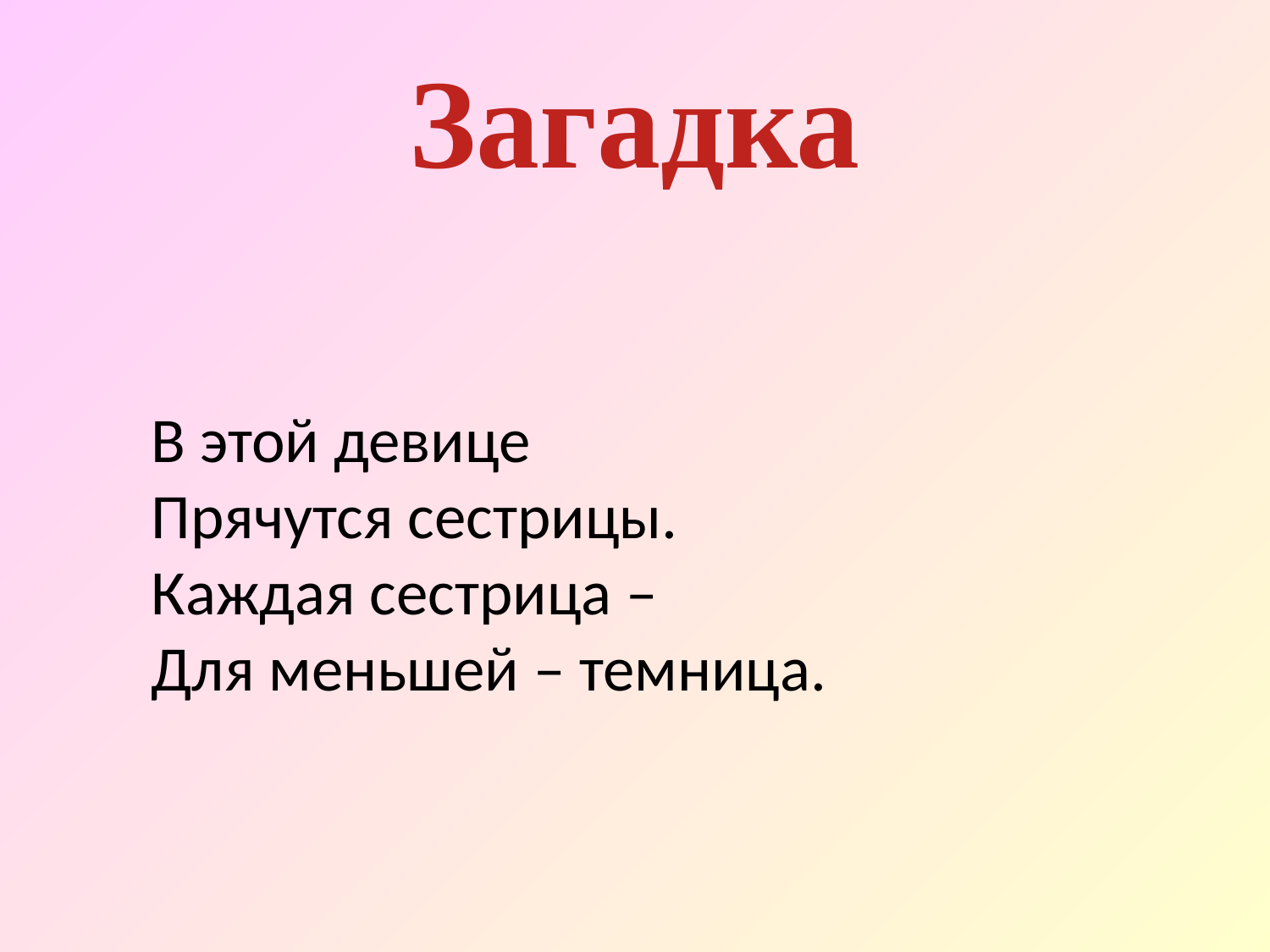

# Загадка

В этой девице
Прячутся сестрицы.
Каждая сестрица –
Для меньшей – темница.